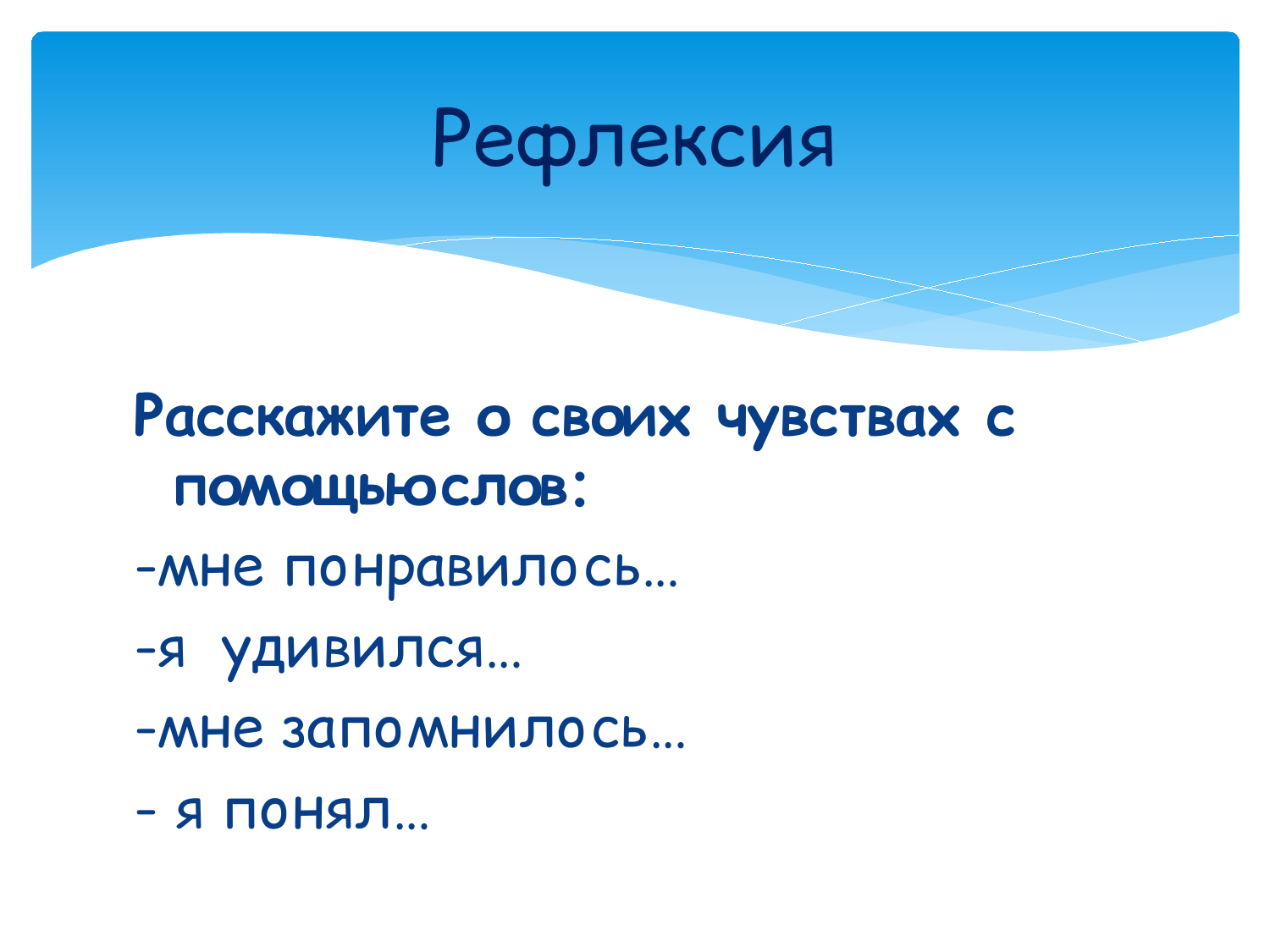

# Рефлексия
Расскажите о своих чувствах с помощью слов:
-мне понравилось…
-я  удивился…
-мне запомнилось…
- я понял…